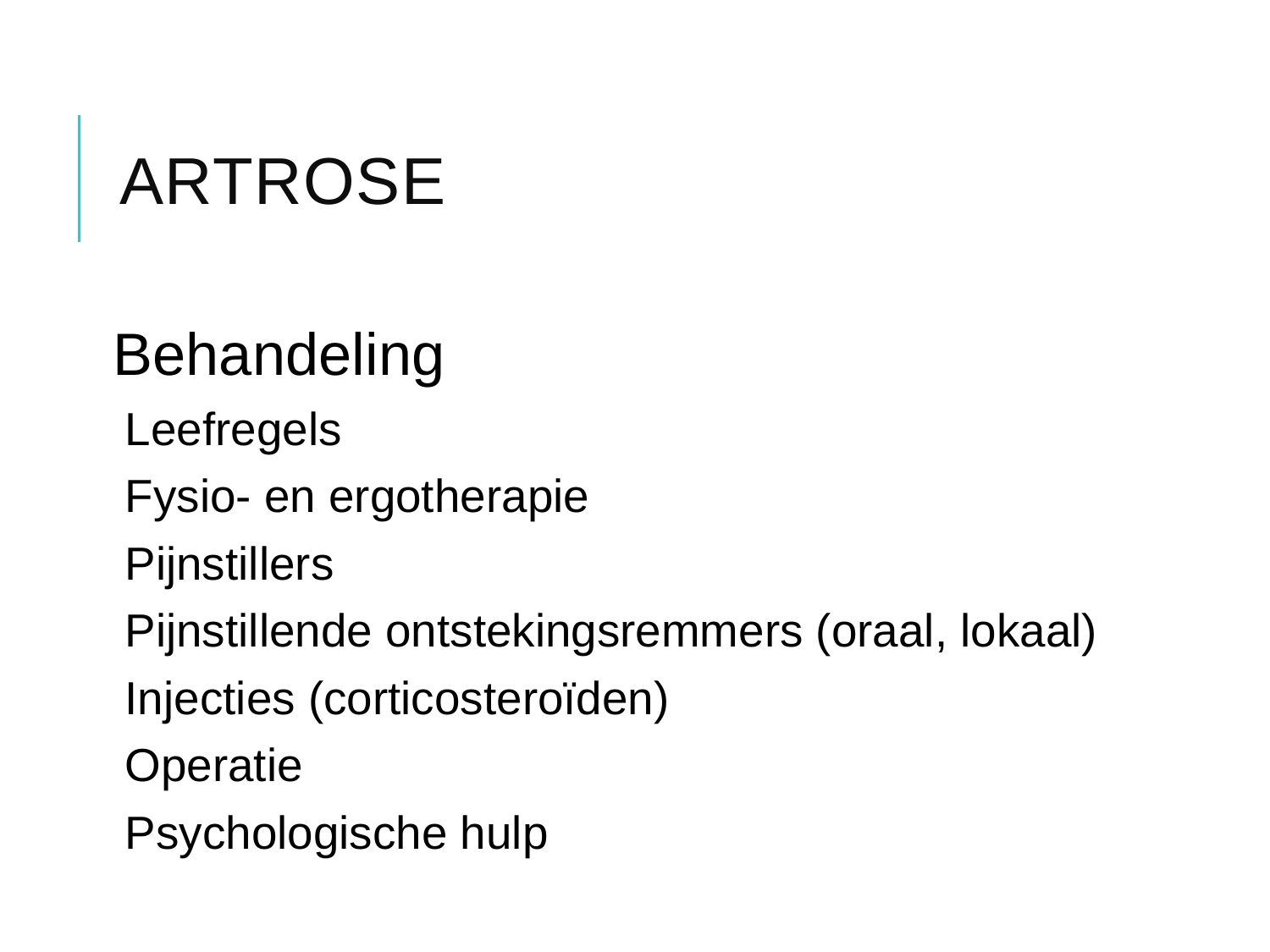

# Artrose
Behandeling
Leefregels
Fysio- en ergotherapie
Pijnstillers
Pijnstillende ontstekingsremmers (oraal, lokaal)
Injecties (corticosteroïden)
Operatie
Psychologische hulp